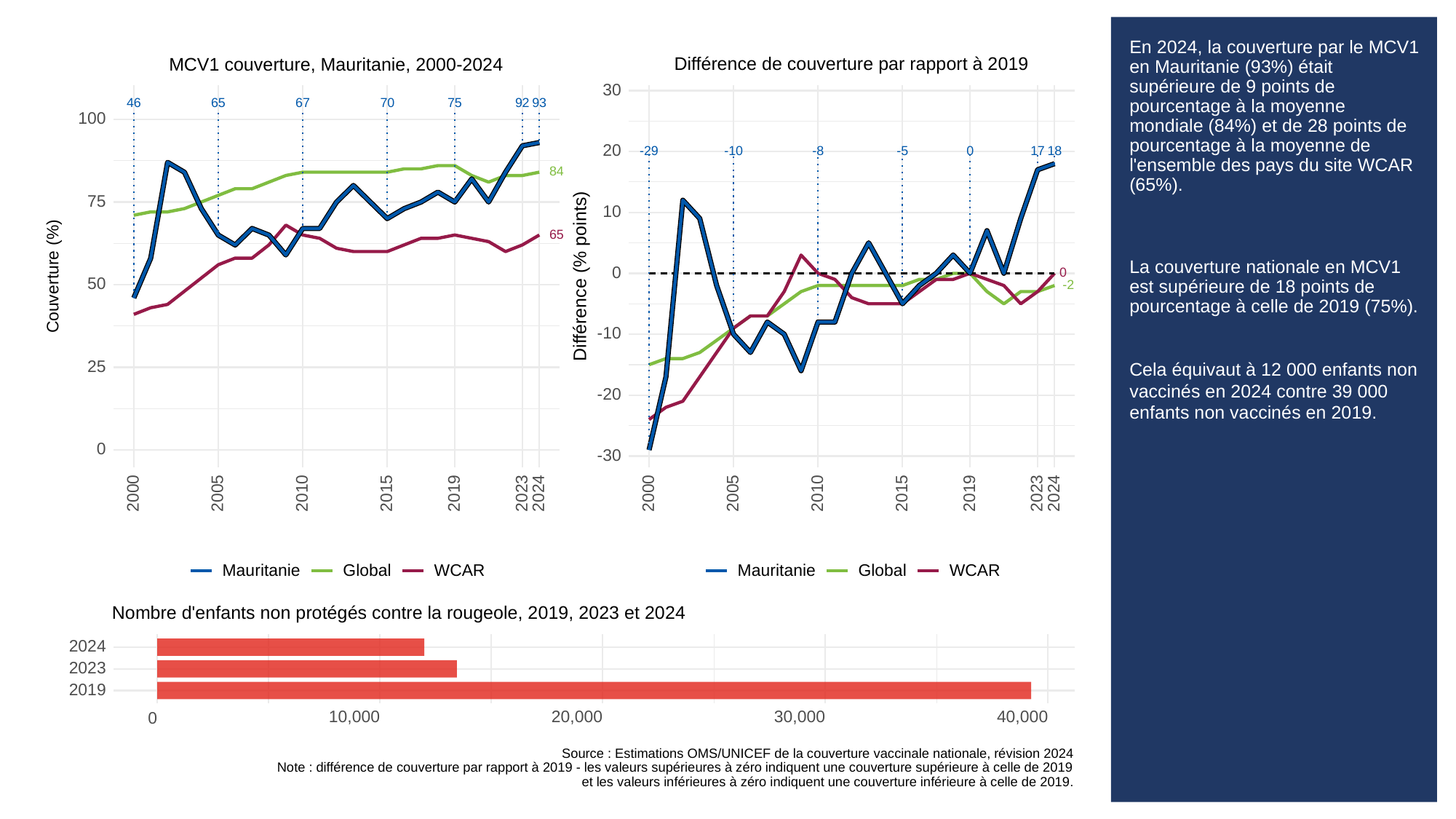

# En 2024, la couverture par le MCV1 en Mauritanie (93%) était supérieure de 9 points de pourcentage à la moyenne mondiale (84%) et de 28 points de pourcentage à la moyenne de l'ensemble des pays du site WCAR (65%).

La couverture nationale en MCV1 est supérieure de 18 points de pourcentage à celle de 2019 (75%).

Cela équivaut à 12 000 enfants non vaccinés en 2024 contre 39 000 enfants non vaccinés en 2019.

Différence de couverture par rapport à 2019
MCV1 couverture, Mauritanie, 2000-2024
30

93
46
65
67
70
92
75

100

20
-29
-10
-8
0
18
17
-5

84

75

10

65

0
Différence (% points)
0
Couverture (%)

50
-2

-10

25

-20

0
-30

2023
2023
2000
2005
2010
2015
2019
2024
2000
2005
2010
2015
2019
2024
Global
WCAR
Global
WCAR
Mauritanie
Mauritanie

Nombre d'enfants non protégés contre la rougeole, 2019, 2023 et 2024

2024

2023

2019

10,000
20,000
30,000
40,000
0
Source : Estimations OMS/UNICEF de la couverture vaccinale nationale, révision 2024
Note : différence de couverture par rapport à 2019 - les valeurs supérieures à zéro indiquent une couverture supérieure à celle de 2019
et les valeurs inférieures à zéro indiquent une couverture inférieure à celle de 2019.